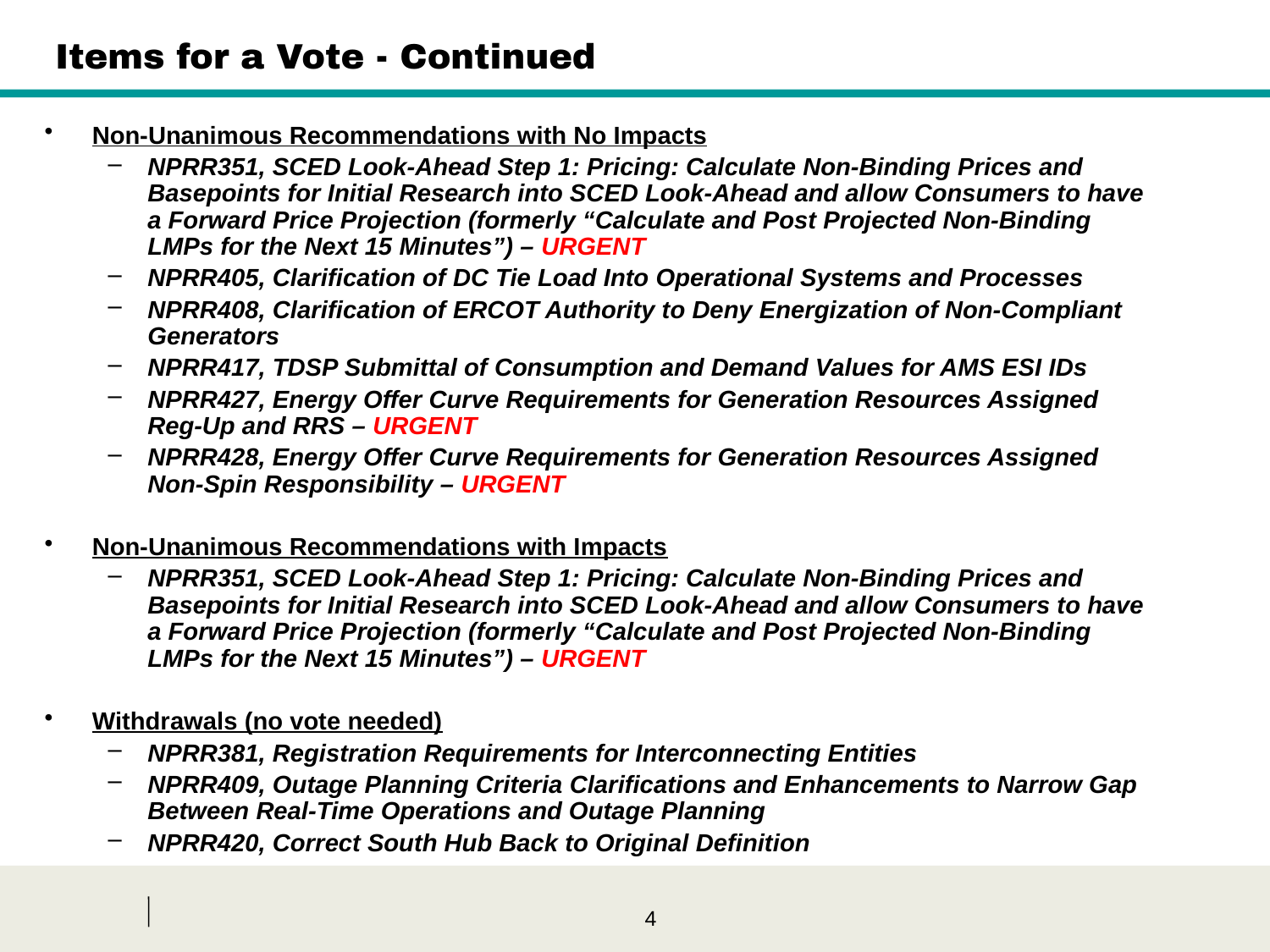

Items for a Vote - Continued
Non-Unanimous Recommendations with No Impacts
NPRR351, SCED Look-Ahead Step 1: Pricing: Calculate Non-Binding Prices and Basepoints for Initial Research into SCED Look-Ahead and allow Consumers to have a Forward Price Projection (formerly “Calculate and Post Projected Non-Binding LMPs for the Next 15 Minutes”) – URGENT
NPRR405, Clarification of DC Tie Load Into Operational Systems and Processes
NPRR408, Clarification of ERCOT Authority to Deny Energization of Non-Compliant Generators
NPRR417, TDSP Submittal of Consumption and Demand Values for AMS ESI IDs
NPRR427, Energy Offer Curve Requirements for Generation Resources Assigned Reg-Up and RRS – URGENT
NPRR428, Energy Offer Curve Requirements for Generation Resources Assigned Non-Spin Responsibility – URGENT

Non-Unanimous Recommendations with Impacts
NPRR351, SCED Look-Ahead Step 1: Pricing: Calculate Non-Binding Prices and Basepoints for Initial Research into SCED Look-Ahead and allow Consumers to have a Forward Price Projection (formerly “Calculate and Post Projected Non-Binding LMPs for the Next 15 Minutes”) – URGENT

Withdrawals (no vote needed)
NPRR381, Registration Requirements for Interconnecting Entities
NPRR409, Outage Planning Criteria Clarifications and Enhancements to Narrow Gap Between Real-Time Operations and Outage Planning
NPRR420, Correct South Hub Back to Original Definition